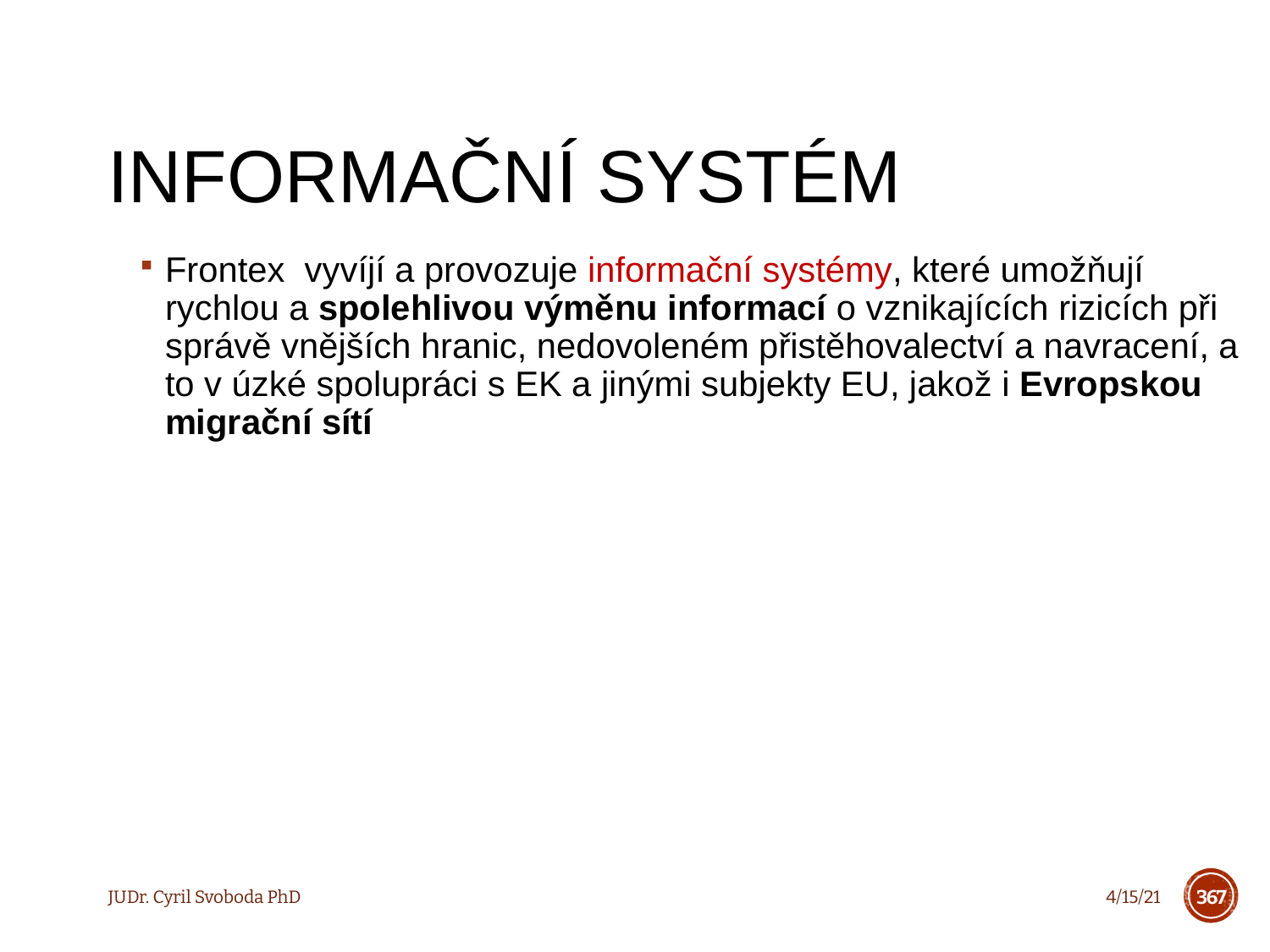

# Informační systém
Frontex  vyvíjí a provozuje informační systémy, které umožňují rychlou a spolehlivou výměnu informací o vznikajících rizicích při správě vnějších hranic, nedovoleném přistěhovalectví a navracení, a to v úzké spolupráci s EK a jinými subjekty EU, jakož i Evropskou migrační sítí
JUDr. Cyril Svoboda PhD
4/15/21
367